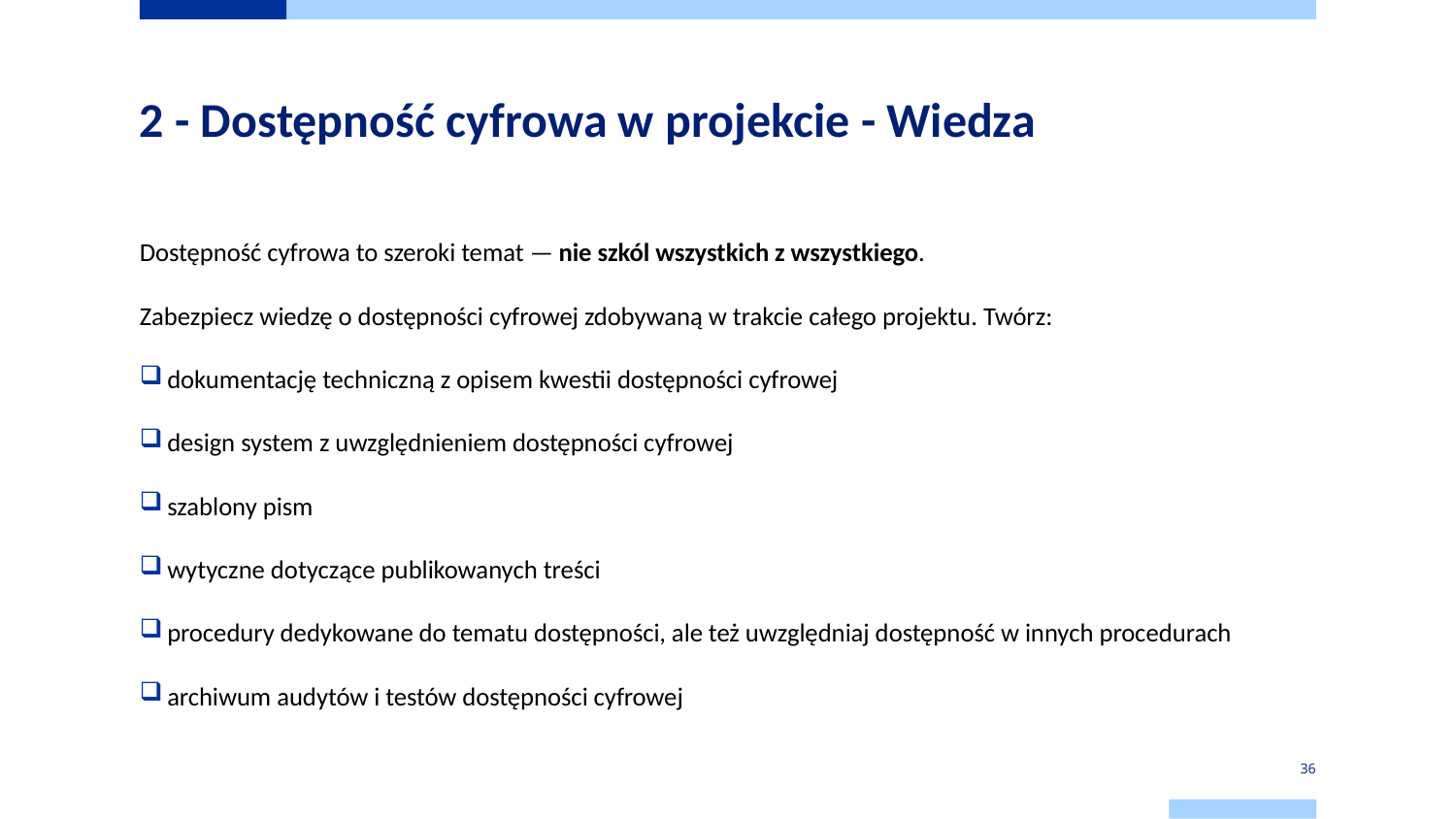

# 2 - Dostępność cyfrowa w projekcie - Wiedza
Dostępność cyfrowa to szeroki temat — nie szkól wszystkich z wszystkiego.
Zabezpiecz wiedzę o dostępności cyfrowej zdobywaną w trakcie całego projektu. Twórz:
dokumentację techniczną z opisem kwestii dostępności cyfrowej
design system z uwzględnieniem dostępności cyfrowej
szablony pism
wytyczne dotyczące publikowanych treści
procedury dedykowane do tematu dostępności, ale też uwzględniaj dostępność w innych procedurach
archiwum audytów i testów dostępności cyfrowej

36